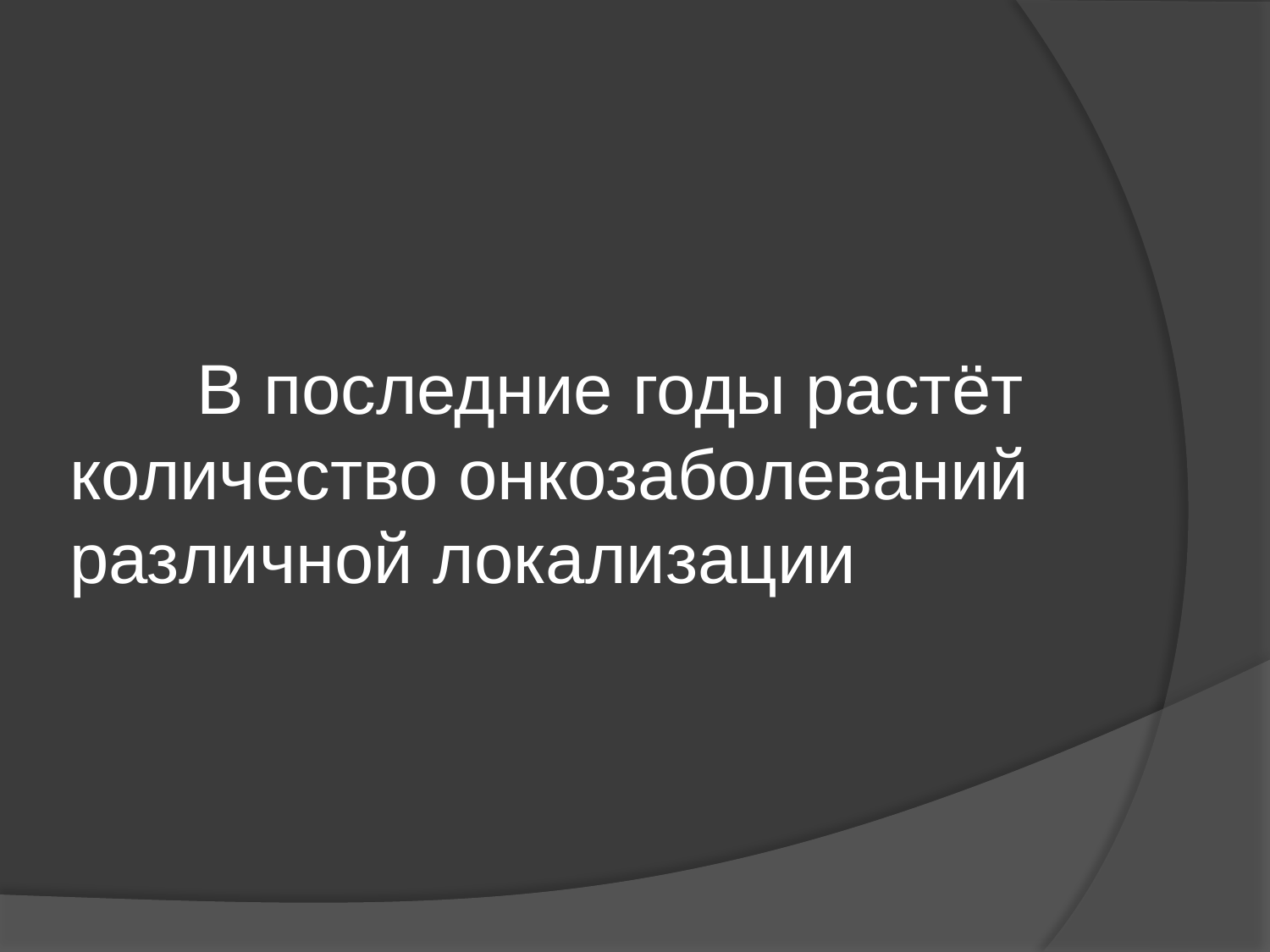

# В последние годы растёт количество онкозаболеваний различной локализации